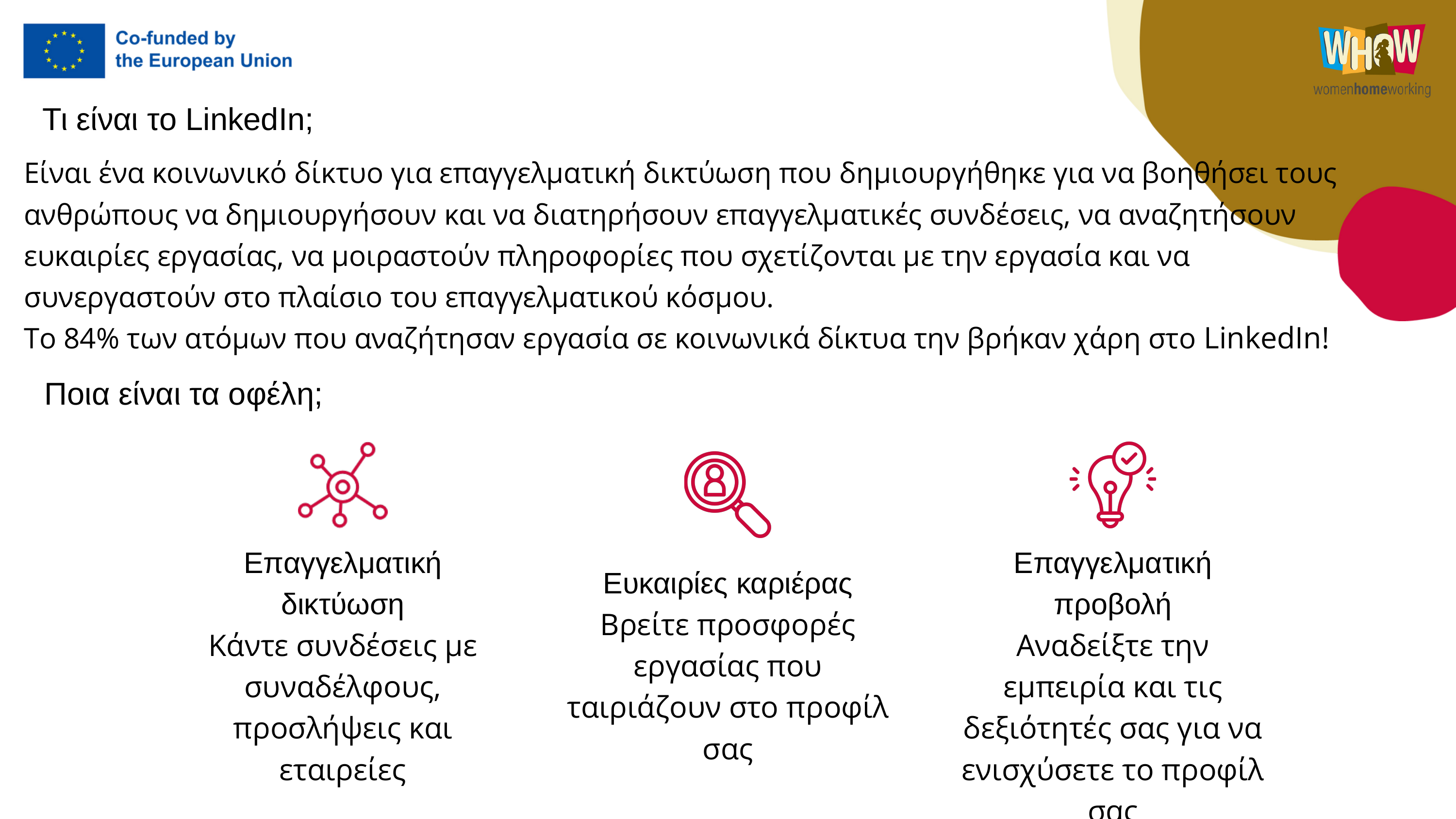

Τι είναι το LinkedIn;
Είναι ένα κοινωνικό δίκτυο για επαγγελματική δικτύωση που δημιουργήθηκε για να βοηθήσει τους ανθρώπους να δημιουργήσουν και να διατηρήσουν επαγγελματικές συνδέσεις, να αναζητήσουν ευκαιρίες εργασίας, να μοιραστούν πληροφορίες που σχετίζονται με την εργασία και να συνεργαστούν στο πλαίσιο του επαγγελματικού κόσμου.
Το 84% των ατόμων που αναζήτησαν εργασία σε κοινωνικά δίκτυα την βρήκαν χάρη στο LinkedIn!
Ποια είναι τα οφέλη;

Επαγγελματική δικτύωση
Κάντε συνδέσεις με συναδέλφους, προσλήψεις και εταιρείες
Επαγγελματική προβολή
Αναδείξτε την εμπειρία και τις δεξιότητές σας για να ενισχύσετε το προφίλ σας
Ευκαιρίες καριέρας
Βρείτε προσφορές εργασίας που ταιριάζουν στο προφίλ σας